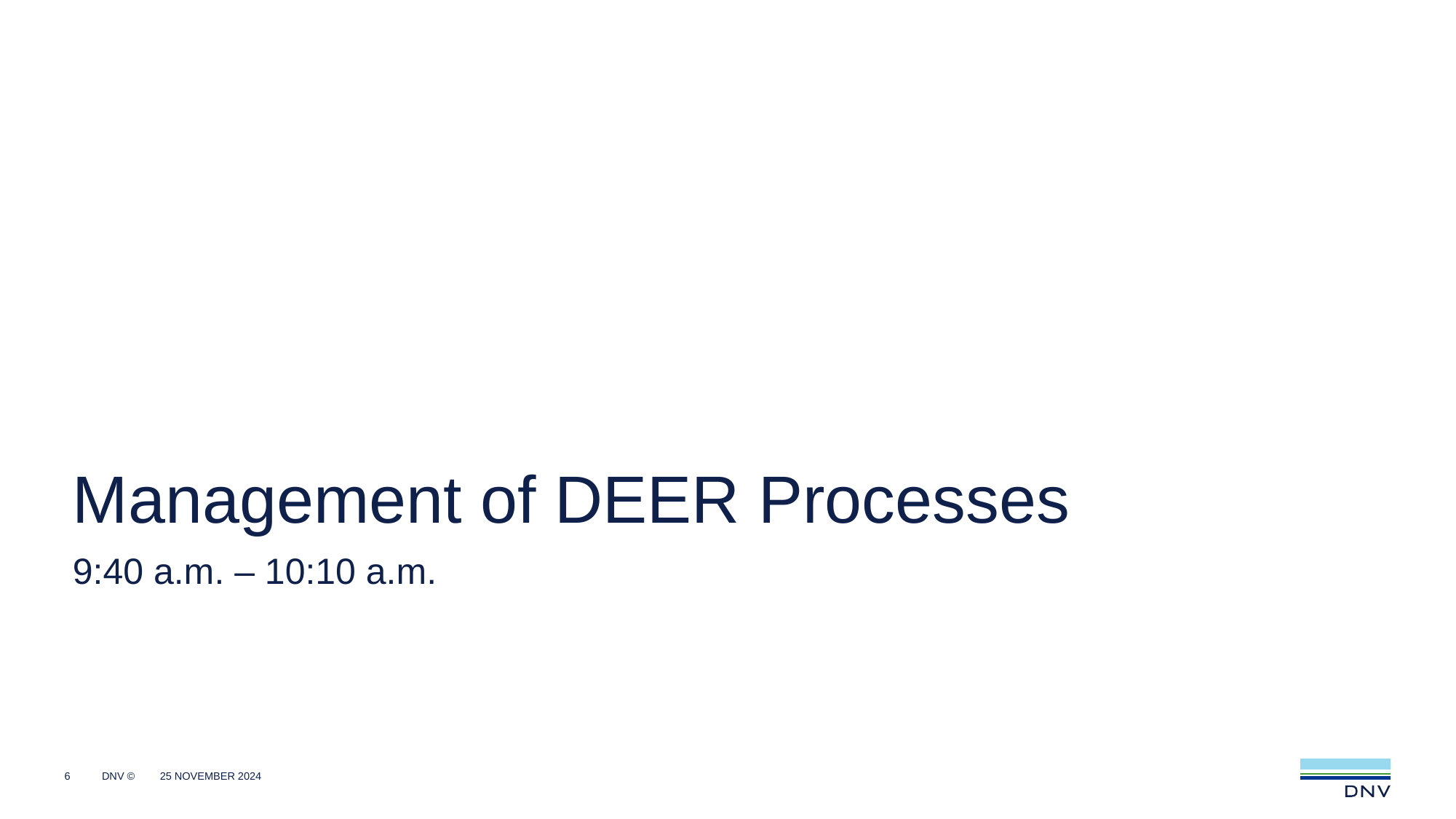

# Management of DEER Processes
9:40 a.m. – 10:10 a.m.

6